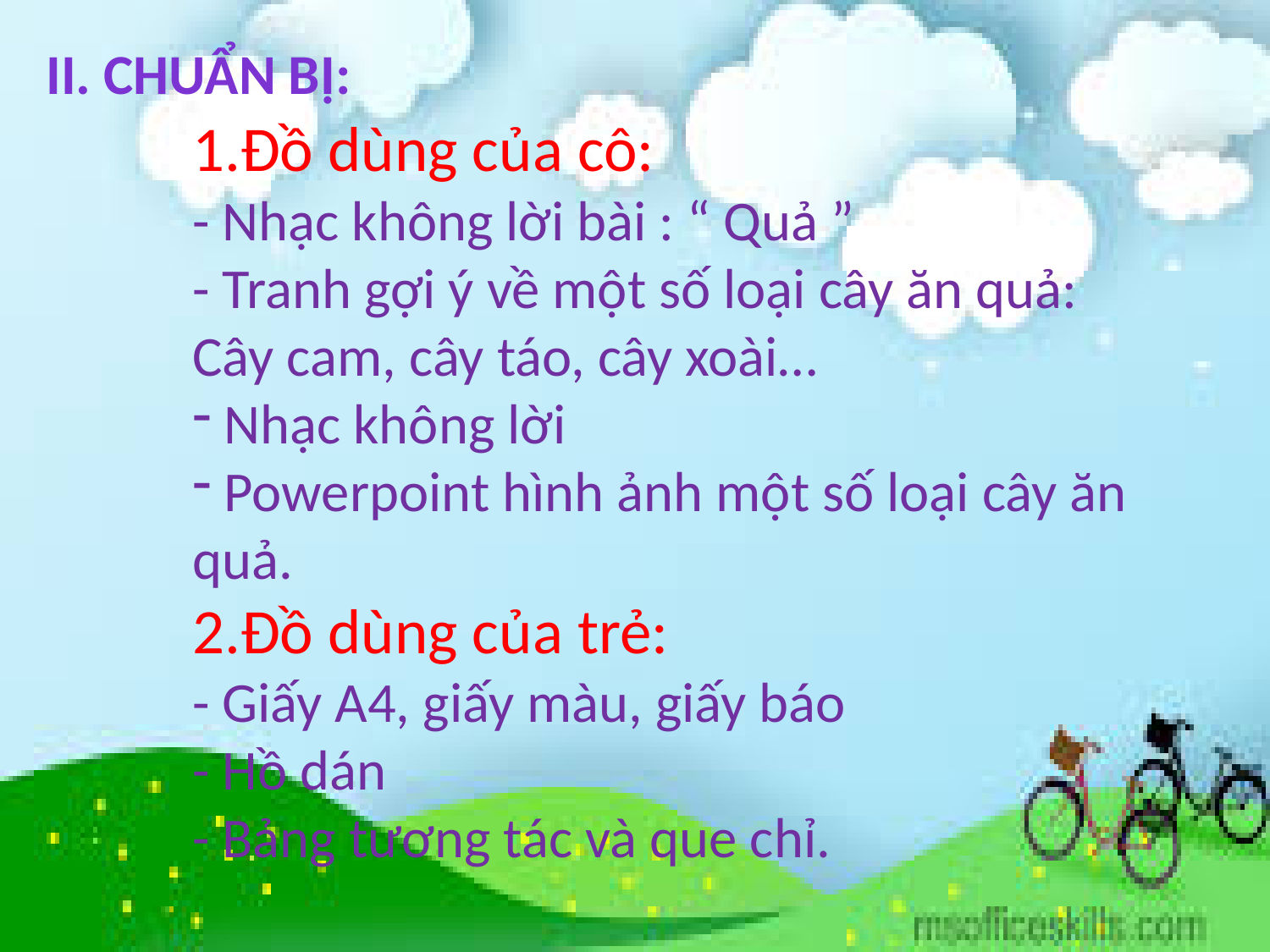

II. Chuẩn bị:
1.Đồ dùng của cô:
- Nhạc không lời bài : “ Quả ”
- Tranh gợi ý về một số loại cây ăn quả: Cây cam, cây táo, cây xoài…
 Nhạc không lời
 Powerpoint hình ảnh một số loại cây ăn quả.
2.Đồ dùng của trẻ:
- Giấy A4, giấy màu, giấy báo
- Hồ dán
- Bảng tương tác và que chỉ.